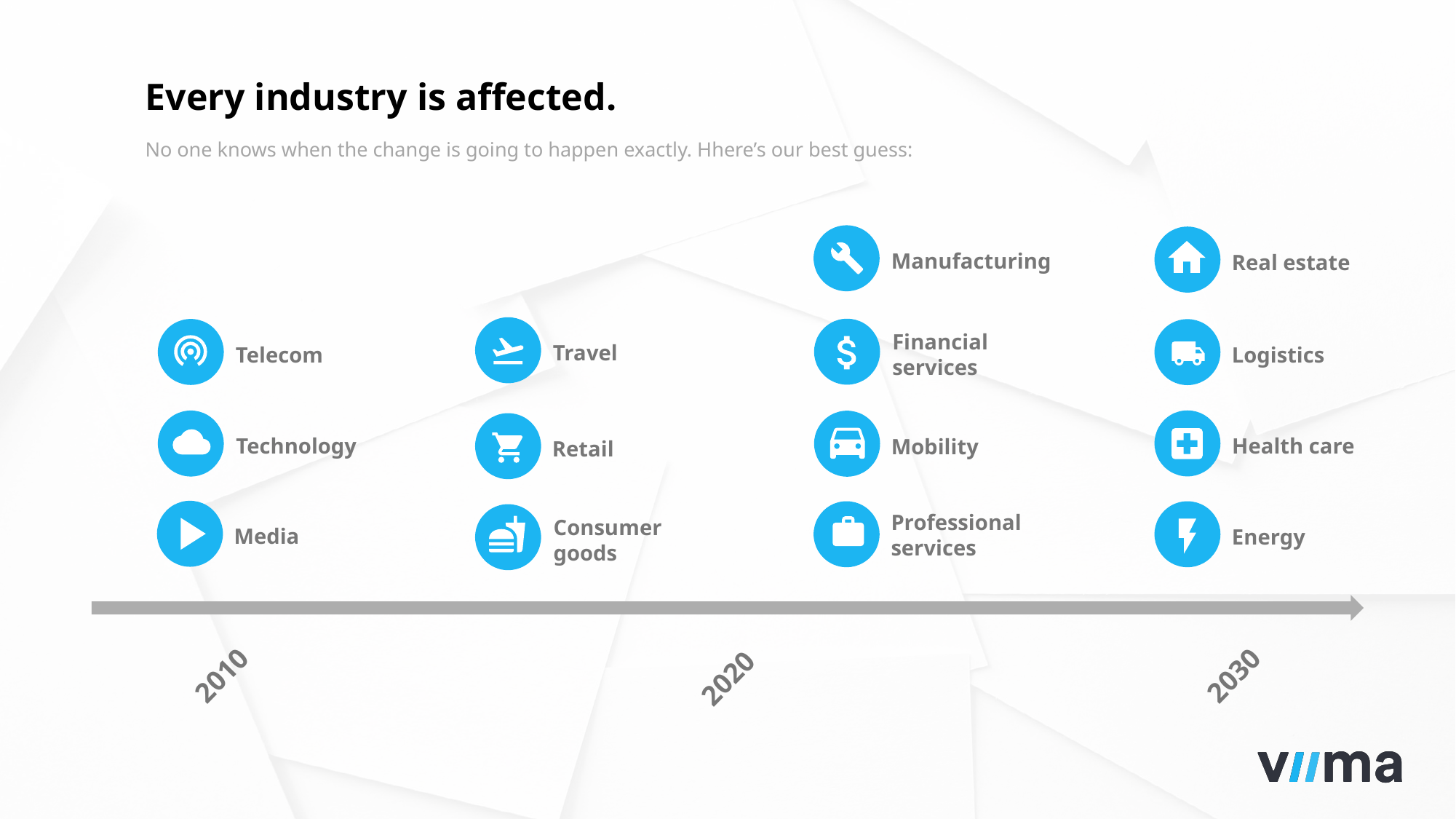

Every industry is affected.
No one knows when the change is going to happen exactly. Hhere’s our best guess:

Manufacturing

Real estate

Travel

Financial
services

Telecom

Logistics

Health care

Technology

Mobility

Retail

Media

Energy

Professional
services

Consumer
goods

2010
2030
2020